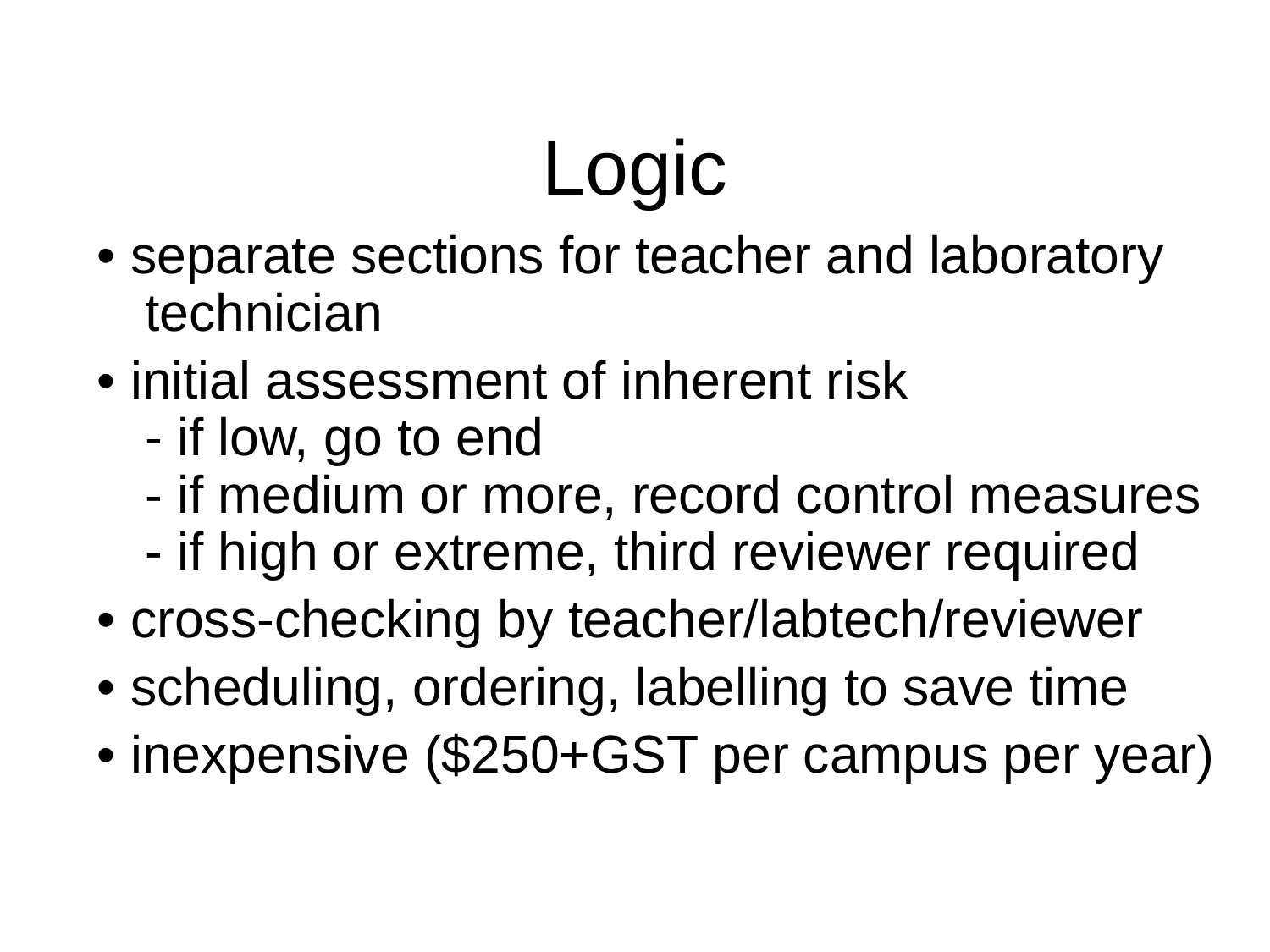

# Logic
• separate sections for teacher and laboratory technician
• initial assessment of inherent risk
- if low, go to end
- if medium or more, record control measures
- if high or extreme, third reviewer required
• cross-checking by teacher/labtech/reviewer
• scheduling, ordering, labelling to save time
• inexpensive ($250+GST per campus per year)